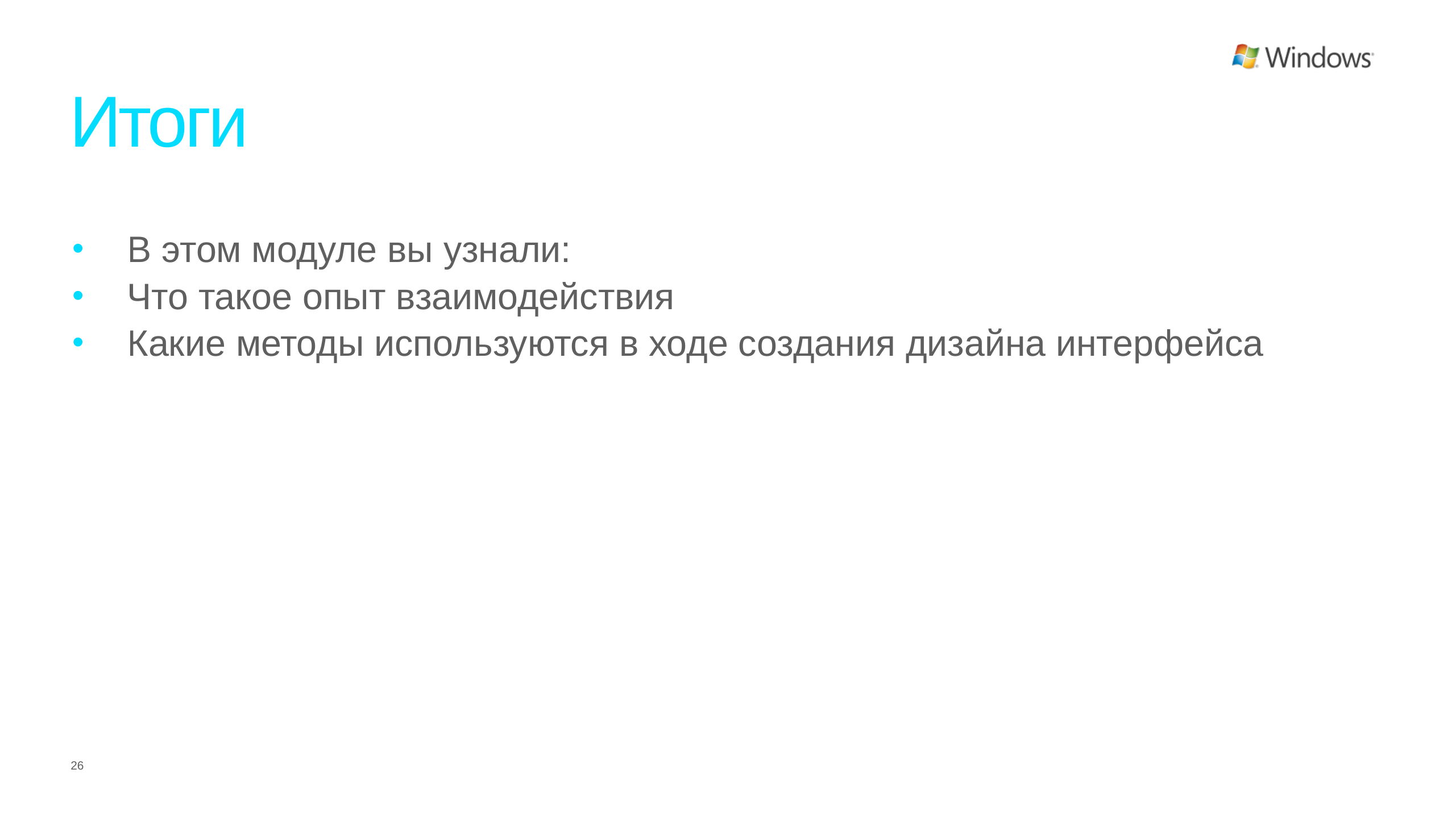

# Итоги

В этом модуле вы узнали:
Что такое опыт взаимодействия
Какие методы используются в ходе создания дизайна интерфейса